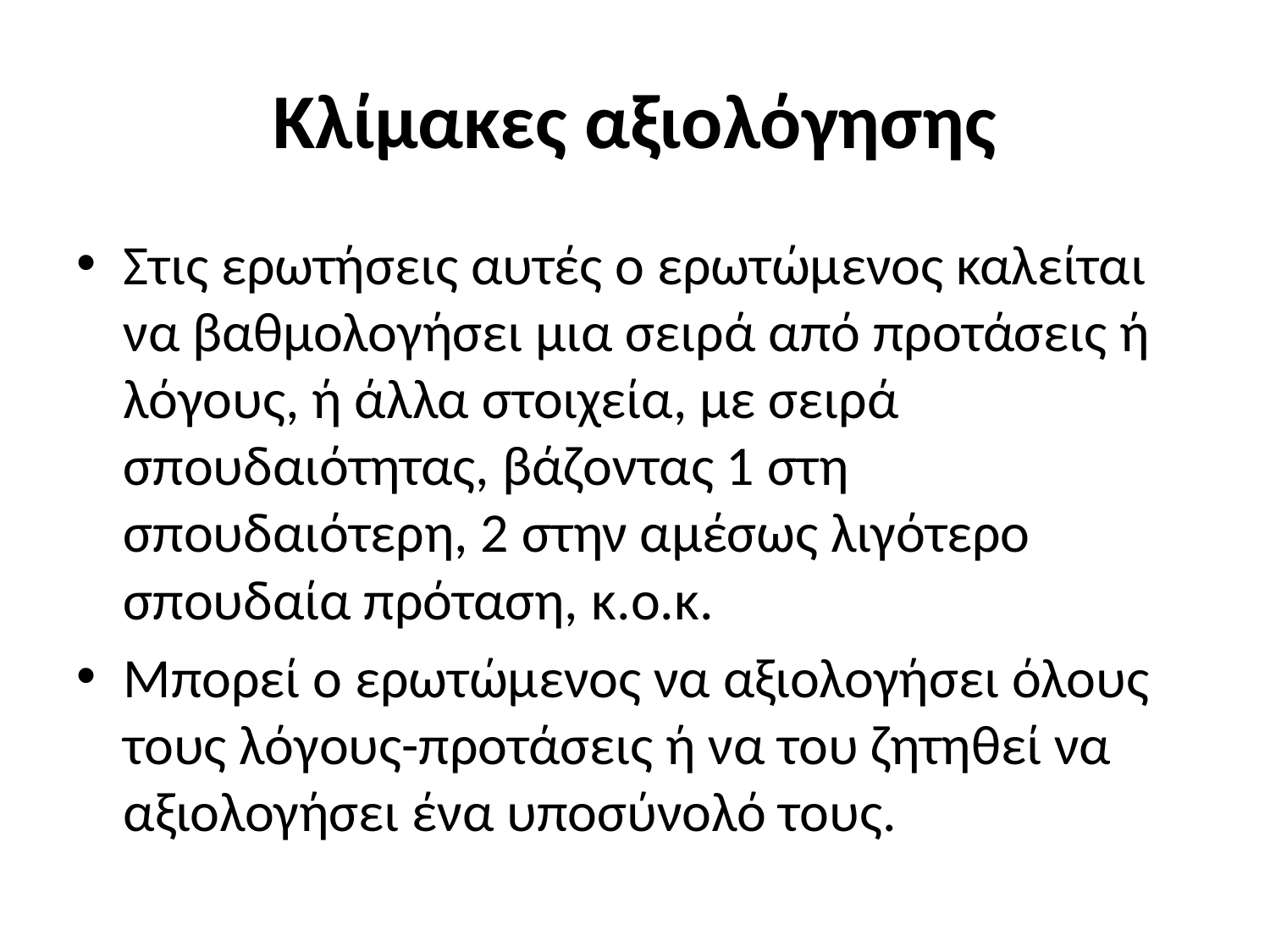

# Κλίμακες αξιολόγησης
Στις ερωτήσεις αυτές ο ερωτώμενος καλείται να βαθμολογήσει μια σειρά από προτάσεις ή λόγους, ή άλλα στοιχεία, με σειρά σπουδαιότητας, βάζοντας 1 στη σπουδαιότερη, 2 στην αμέσως λιγότερο σπουδαία πρόταση, κ.ο.κ.
Μπορεί ο ερωτώμενος να αξιολογήσει όλους τους λόγους-προτάσεις ή να του ζητηθεί να αξιολογήσει ένα υποσύνολό τους.